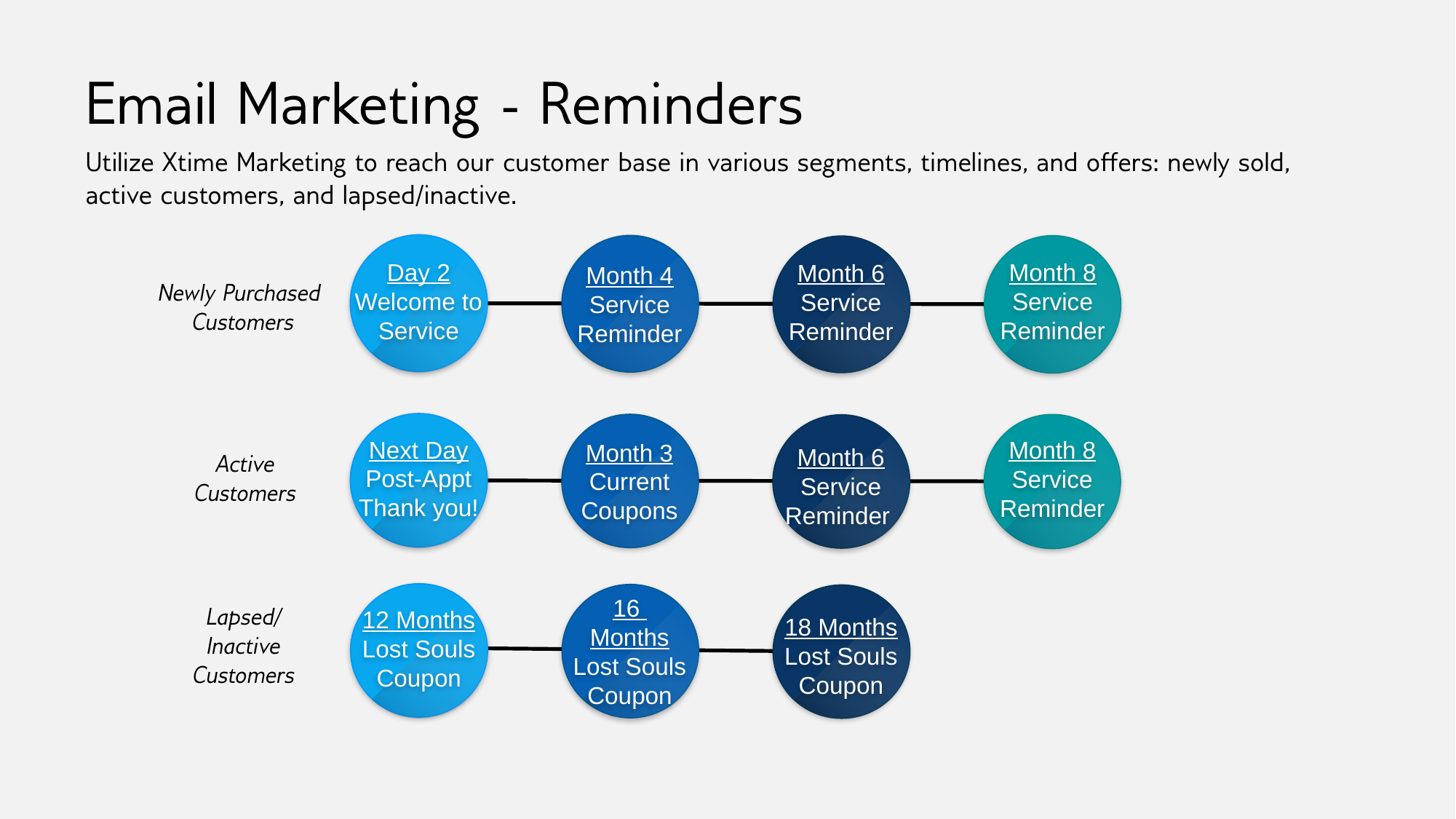

Email Marketing - Reminders
Utilize Xtime Marketing to reach our customer base in various segments, timelines, and offers: newly sold, active customers, and lapsed/inactive.

Day 2
Welcome to Service

Month 4
Service Reminder

Month 8
Service Reminder

Month 6
Service Reminder
Newly Purchased
 Customers

Next Day
Post-Appt Thank you!

Month 3
Current Coupons

Month 8
Service Reminder

Month 6
Service Reminder
Active
Customers

12 Months
Lost Souls Coupon

16  Months
Lost Souls Coupon

18 Months
Lost Souls Coupon
Lapsed/
Inactive Customers